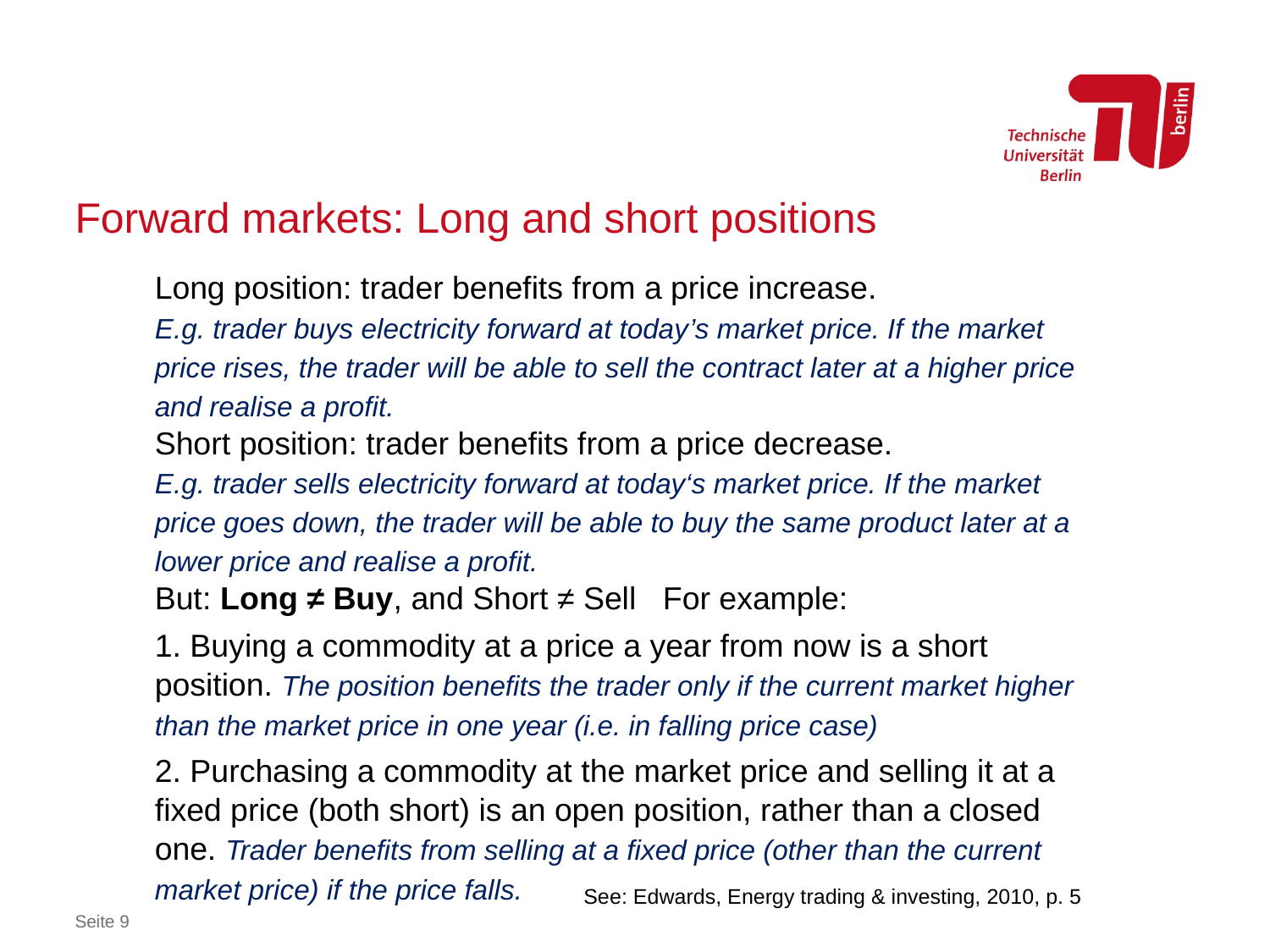

# Forward markets: Long and short positions
Long position: trader benefits from a price increase.
E.g. trader buys electricity forward at today’s market price. If the market price rises, the trader will be able to sell the contract later at a higher price and realise a profit.
Short position: trader benefits from a price decrease.
E.g. trader sells electricity forward at today‘s market price. If the market price goes down, the trader will be able to buy the same product later at a lower price and realise a profit.
But: Long ≠ Buy, and Short ≠ Sell	For example:
1. Buying a commodity at a price a year from now is a short position. The position benefits the trader only if the current market higher than the market price in one year (i.e. in falling price case)
2. Purchasing a commodity at the market price and selling it at a fixed price (both short) is an open position, rather than a closed one. Trader benefits from selling at a fixed price (other than the current market price) if the price falls.

See: Edwards, Energy trading & investing, 2010, p. 5
Seite 9